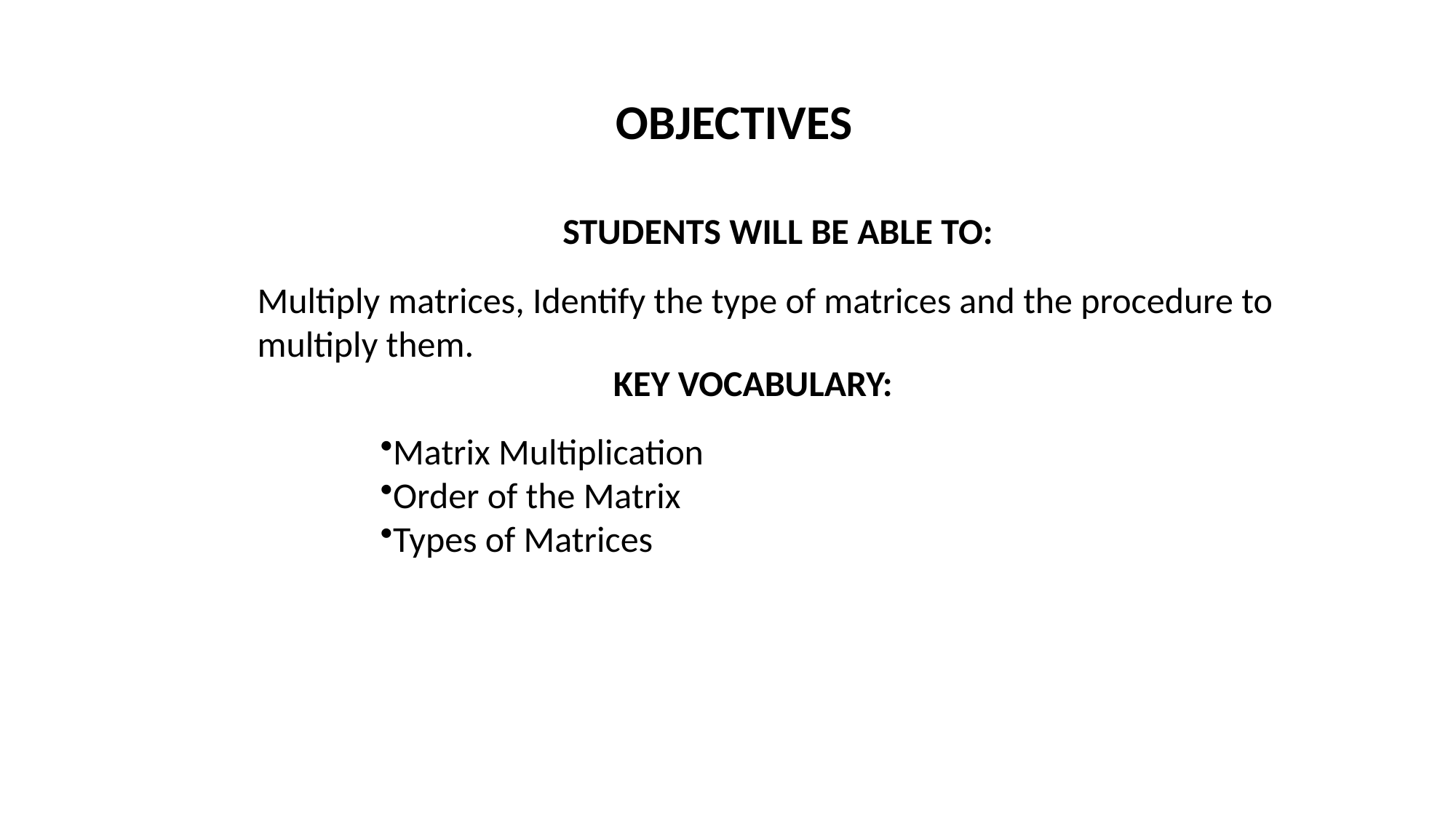

# OBJECTIVES
STUDENTS WILL BE ABLE TO:
Multiply matrices, Identify the type of matrices and the procedure to multiply them.
KEY VOCABULARY:
Matrix Multiplication
Order of the Matrix
Types of Matrices